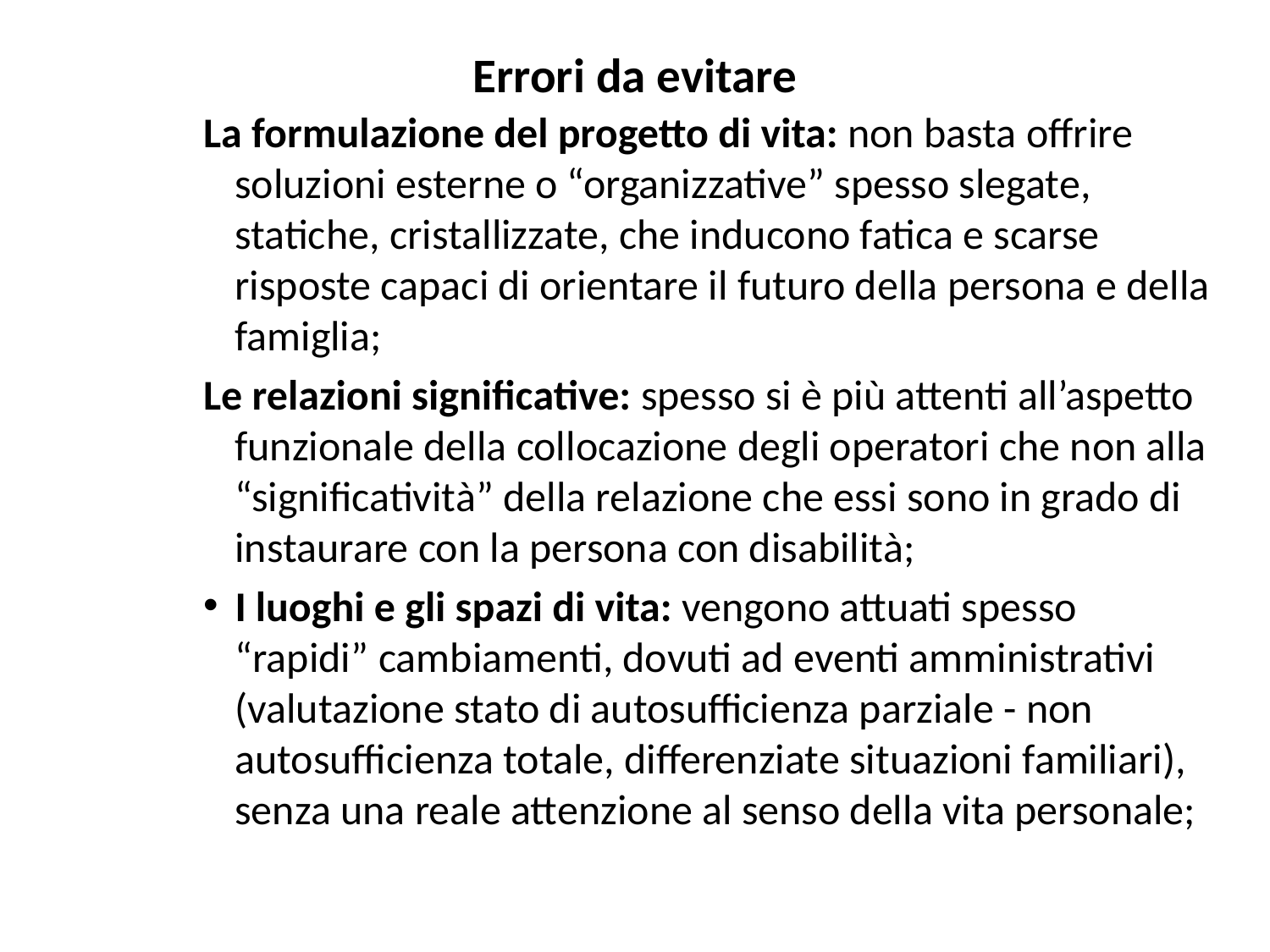

# Errori da evitare
La formulazione del progetto di vita: non basta offrire soluzioni esterne o “organizzative” spesso slegate, statiche, cristallizzate, che inducono fatica e scarse risposte capaci di orientare il futuro della persona e della famiglia;
Le relazioni significative: spesso si è più attenti all’aspetto funzionale della collocazione degli operatori che non alla “significatività” della relazione che essi sono in grado di instaurare con la persona con disabilità;
I luoghi e gli spazi di vita: vengono attuati spesso “rapidi” cambiamenti, dovuti ad eventi amministrativi (valutazione stato di autosufficienza parziale - non autosufficienza totale, differenziate situazioni familiari), senza una reale attenzione al senso della vita personale;